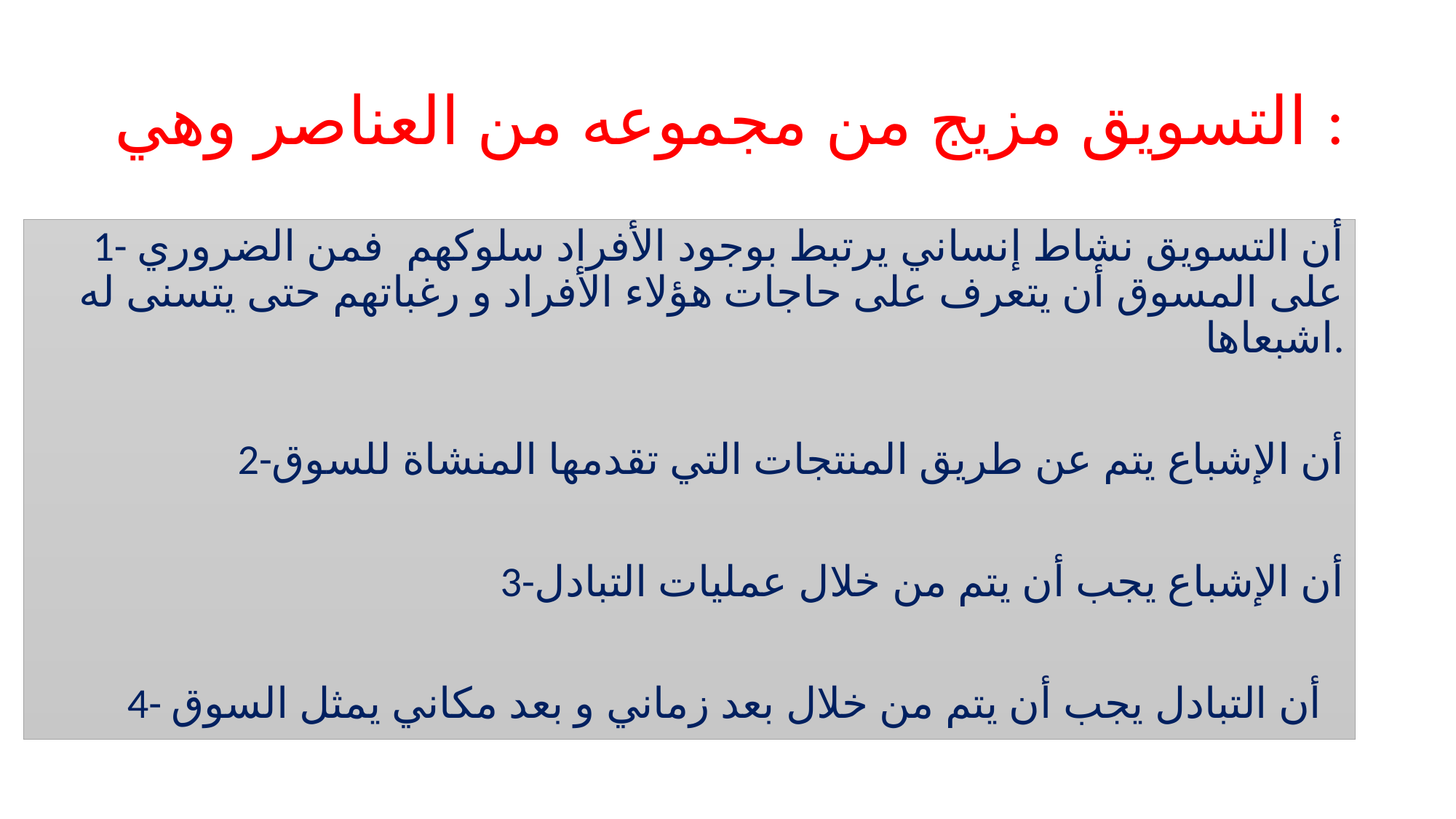

# التسويق مزيج من مجموعه من العناصر وهي :
1- أن التسويق نشاط إنساني يرتبط بوجود الأفراد سلوكهم  فمن الضروري على المسوق أن يتعرف على حاجات هؤلاء الأفراد و رغباتهم حتى يتسنى له اشبعاها.

2-أن الإشباع يتم عن طريق المنتجات التي تقدمها المنشاة للسوق

3-أن الإشباع يجب أن يتم من خلال عمليات التبادل

4- أن التبادل يجب أن يتم من خلال بعد زماني و بعد مكاني يمثل السوق